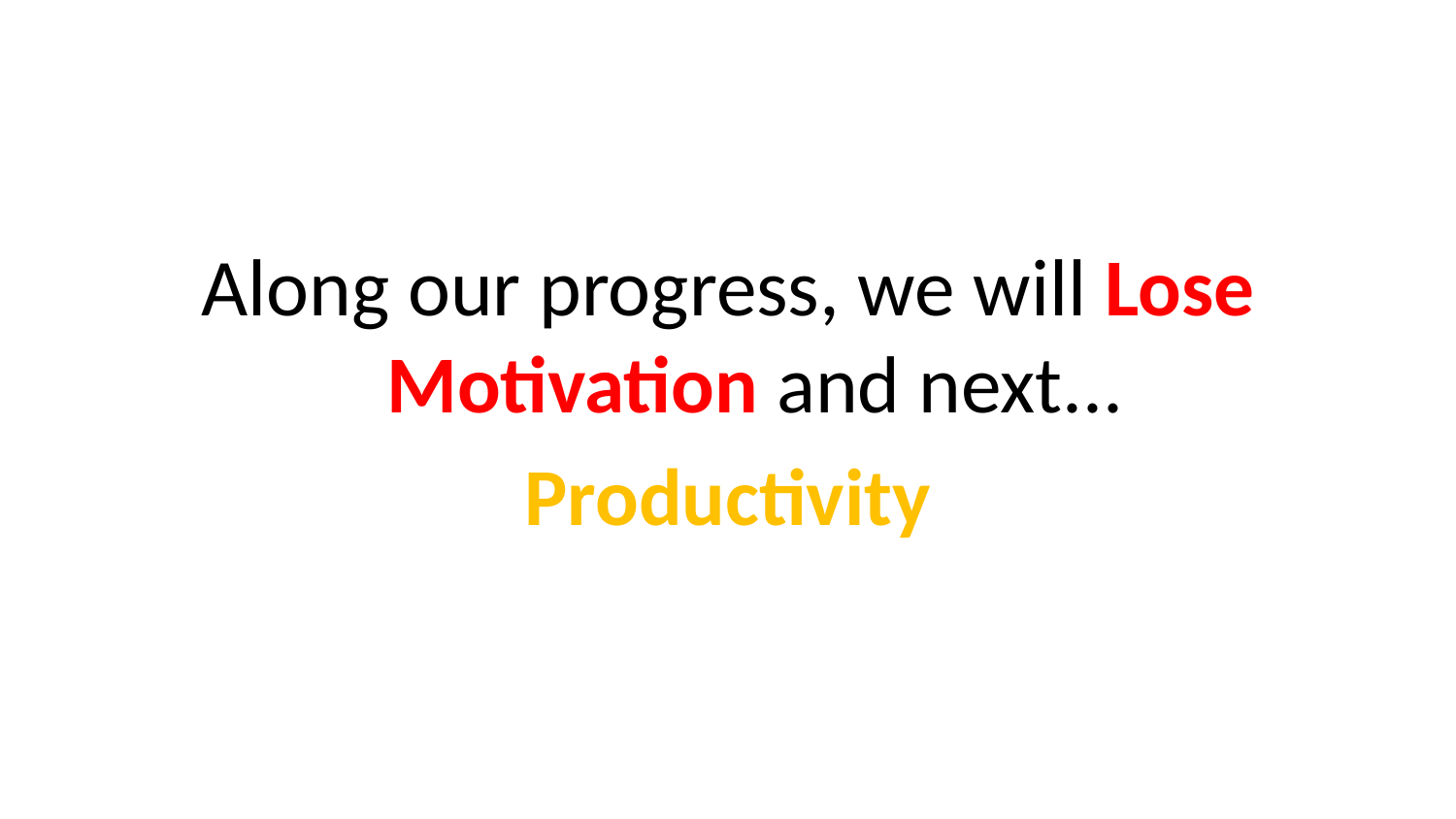

Along our progress, we will Lose Motivation and next...
Productivity